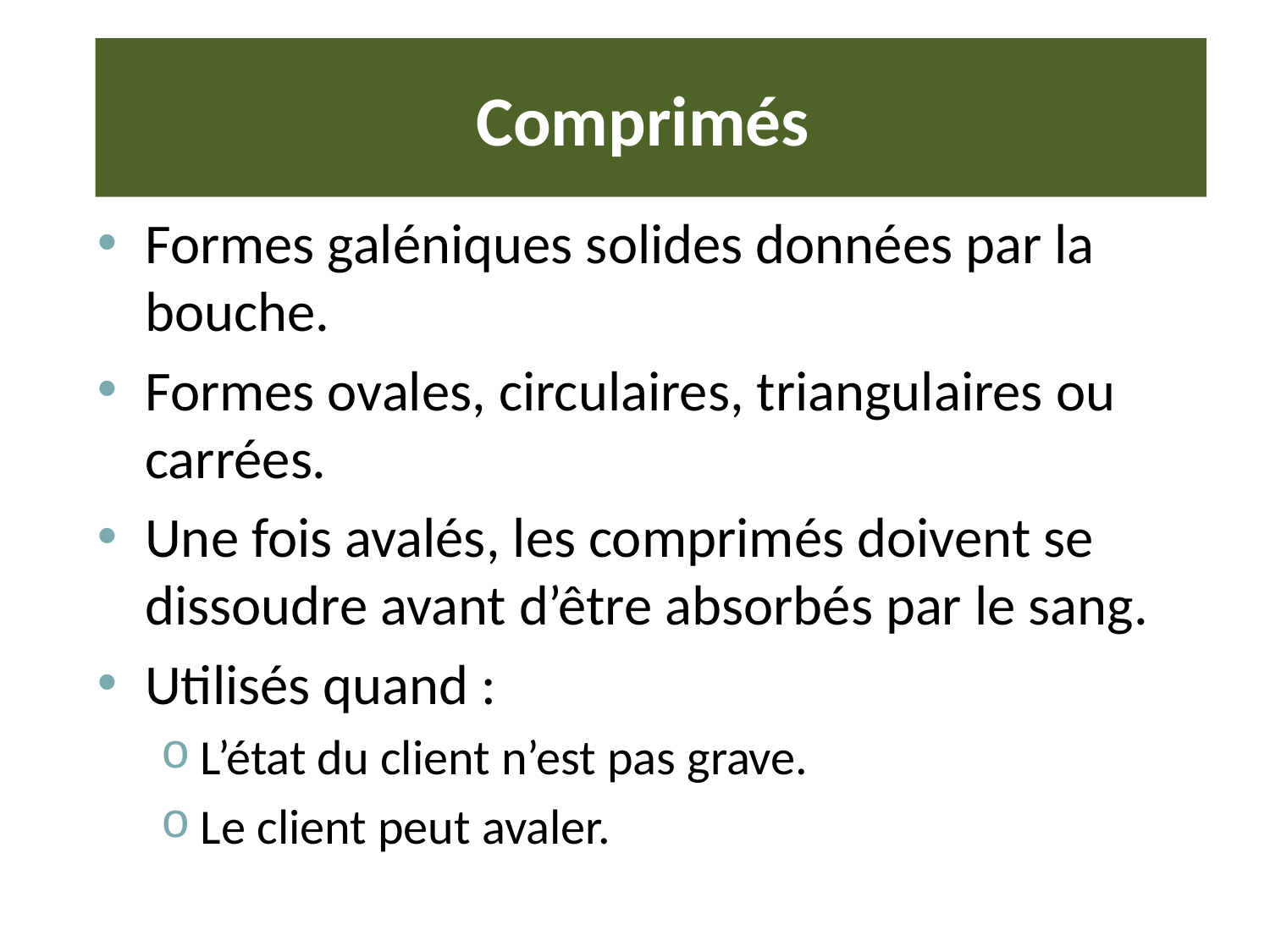

# Comprimés
Formes galéniques solides données par la bouche.
Formes ovales, circulaires, triangulaires ou carrées.
Une fois avalés, les comprimés doivent se dissoudre avant d’être absorbés par le sang.
Utilisés quand :
L’état du client n’est pas grave.
Le client peut avaler.